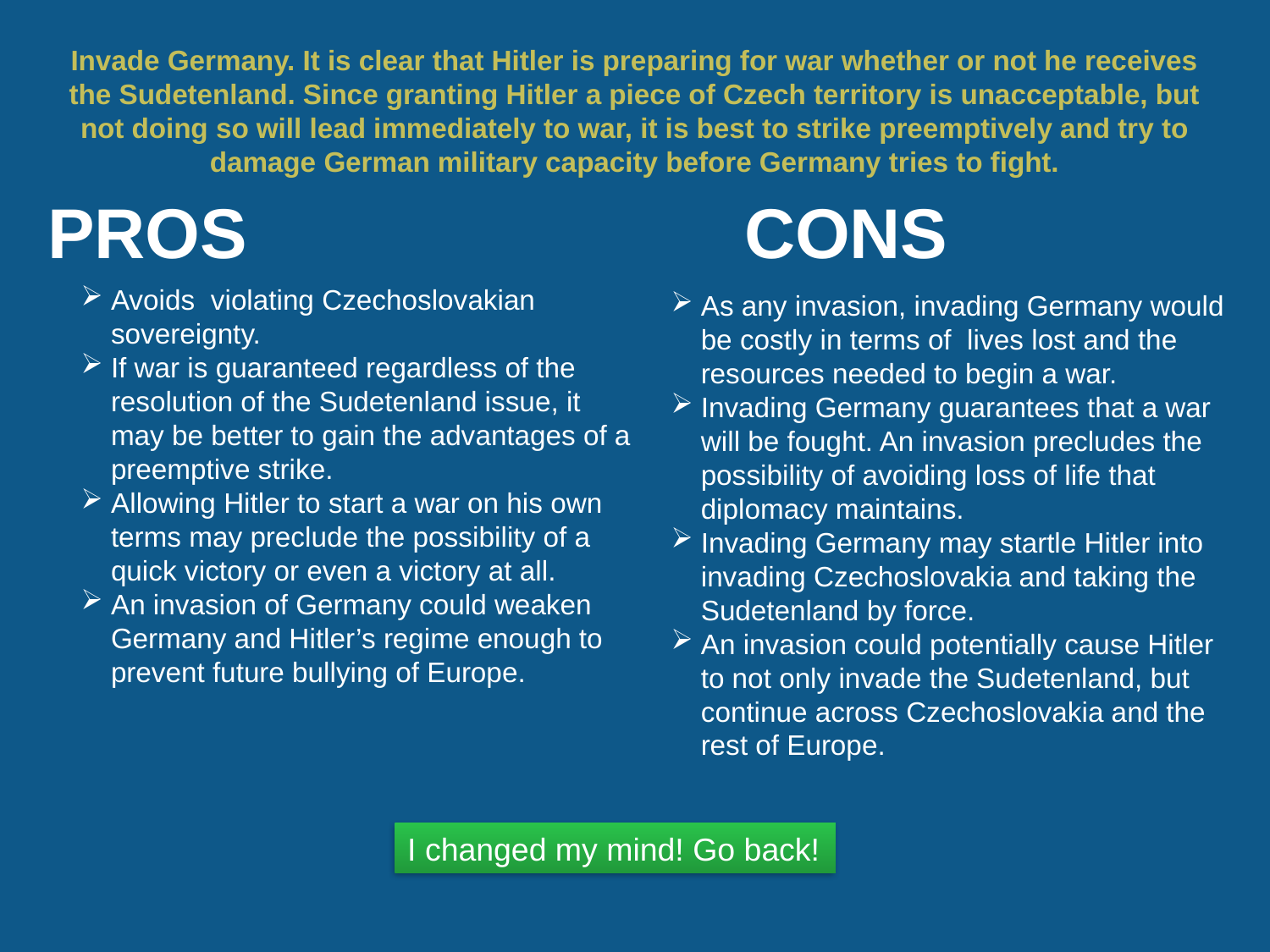

# Invade Germany. It is clear that Hitler is preparing for war whether or not he receives the Sudetenland. Since granting Hitler a piece of Czech territory is unacceptable, but not doing so will lead immediately to war, it is best to strike preemptively and try to damage German military capacity before Germany tries to fight.
Avoids  violating Czechoslovakian sovereignty.
If war is guaranteed regardless of the resolution of the Sudetenland issue, it may be better to gain the advantages of a preemptive strike.
Allowing Hitler to start a war on his own terms may preclude the possibility of a quick victory or even a victory at all.
An invasion of Germany could weaken Germany and Hitler’s regime enough to prevent future bullying of Europe.
As any invasion, invading Germany would be costly in terms of  lives lost and the resources needed to begin a war.
Invading Germany guarantees that a war will be fought. An invasion precludes the possibility of avoiding loss of life that diplomacy maintains.
Invading Germany may startle Hitler into invading Czechoslovakia and taking the Sudetenland by force.
An invasion could potentially cause Hitler to not only invade the Sudetenland, but continue across Czechoslovakia and the rest of Europe.